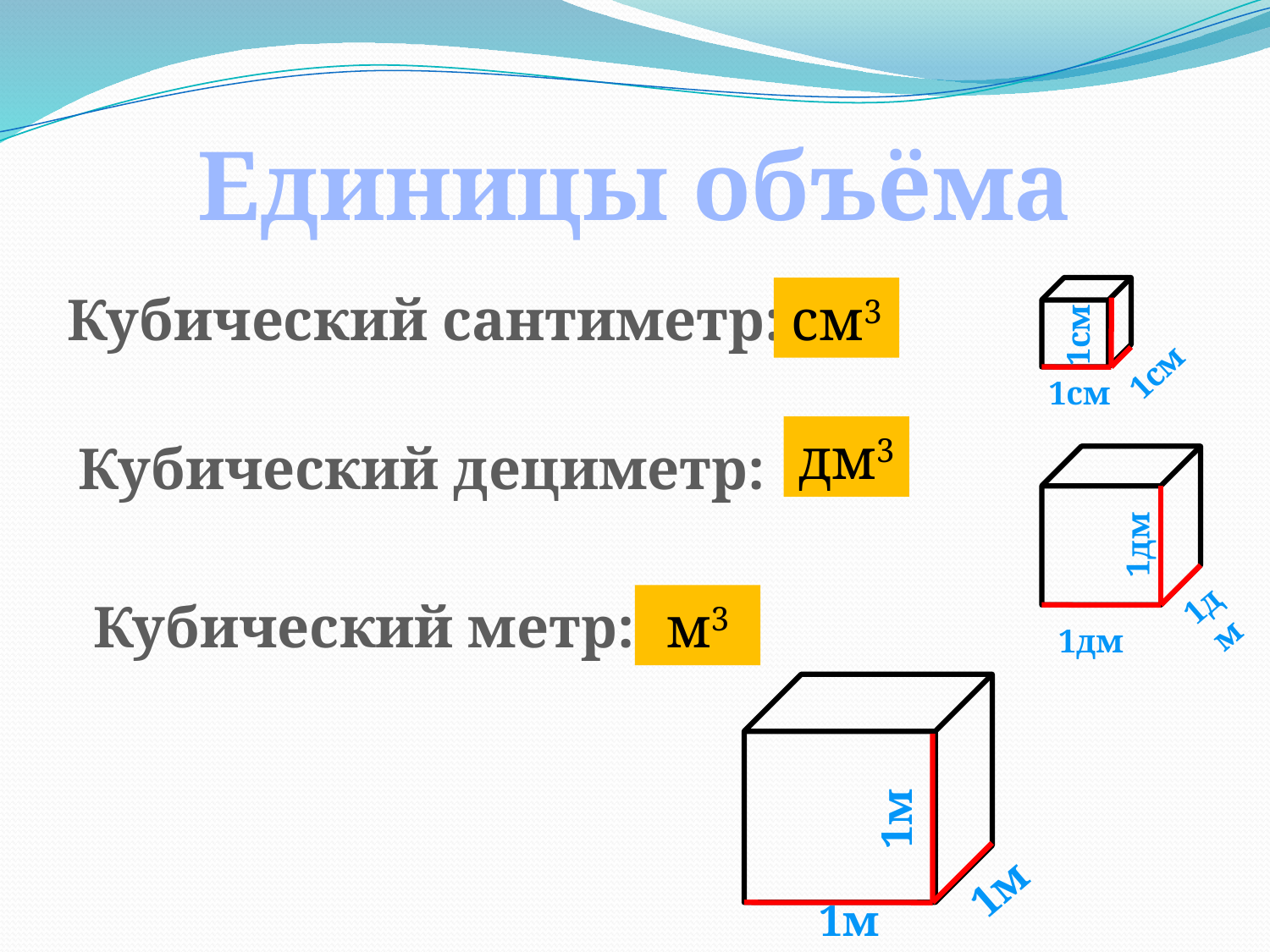

Единицы объёма
Кубический сантиметр:
см3

1см
1см
1см
дм3
Кубический дециметр:

1дм
1дм
Кубический метр:
м3
1дм

1м
1м
1м